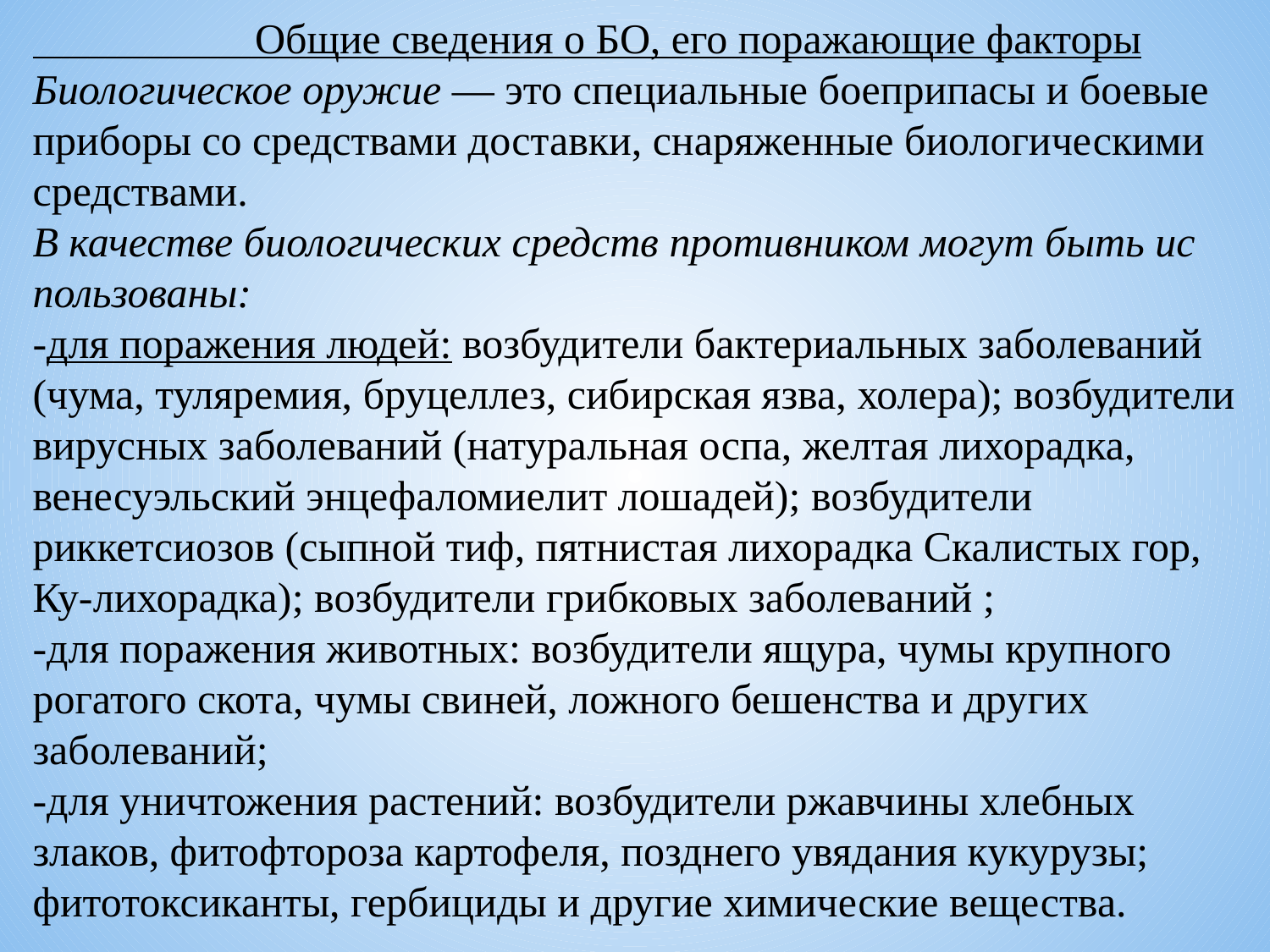

Общие сведения о БО, его поражающие факторы
Биологическое оружие — это специальные боеприпасы и бое­вые приборы со средствами доставки, снаряженные биологиче­скими средствами.
В качестве биологических средств противником могут быть ис­пользованы:
-для поражения людей: возбудители бактериальных забо­леваний (чума, туляремия, бруцеллез, сибирская язва, холера); возбудители вирусных заболеваний (натуральная оспа, желтая ли­хорадка, венесуэльский энцефаломиелит лошадей); возбудители риккетсиозов (сыпной тиф, пятнистая лихорадка Скалистых гор, Ку-лихорадка); возбудители грибковых заболеваний ;
-для поражения животных: возбудители ящура, чумы крупного рогатого скота, чумы свиней, ложного бешенства и дру­гих заболеваний;
-для уничтожения растений: возбудители ржавчины хлебных злаков, фитофтороза картофеля, позднего увядания ку­курузы; фитотоксиканты, гербициды и другие химические веще­ства.